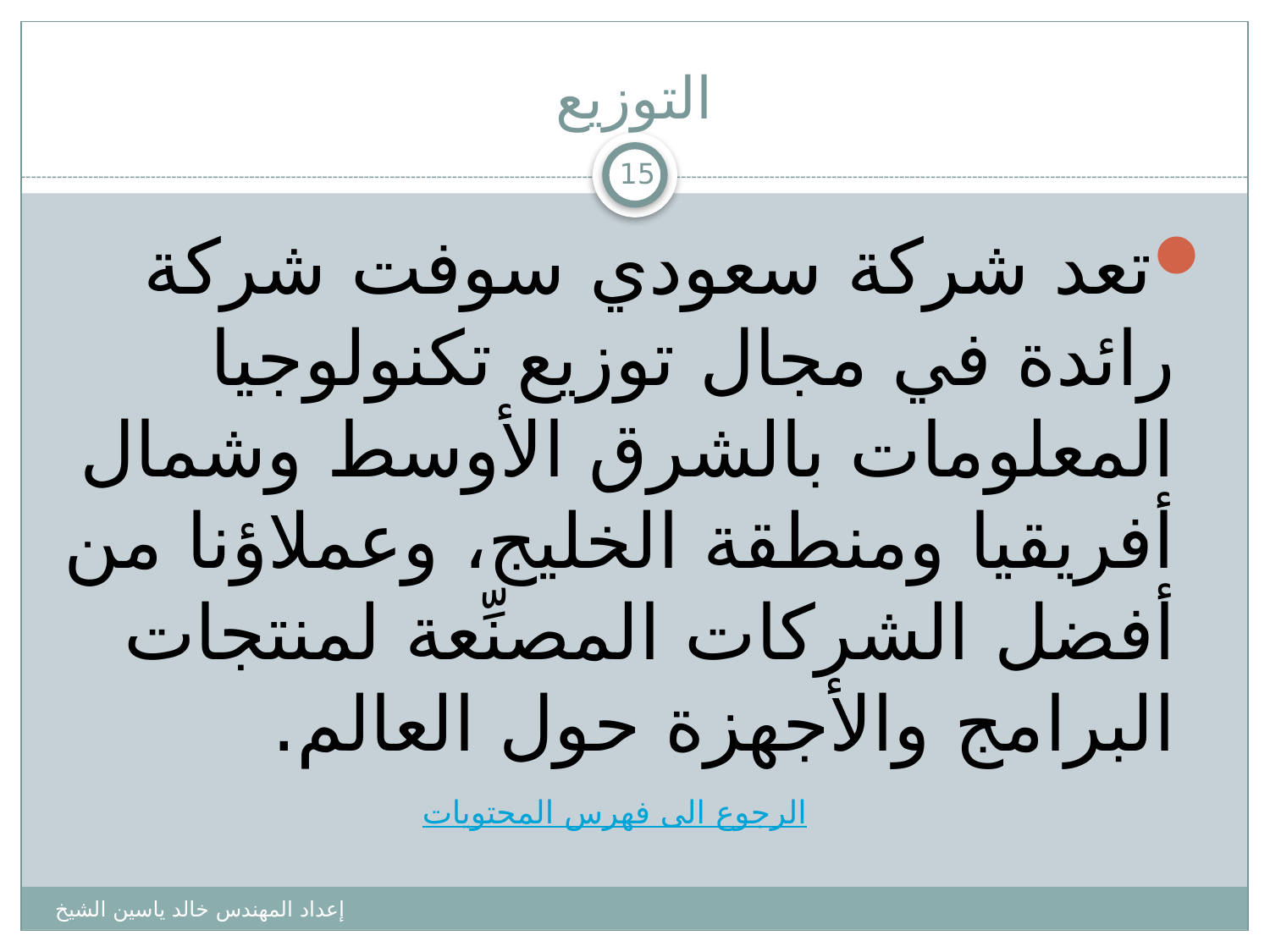

# التوزيع
15
تعد شركة سعودي سوفت شركة رائدة في مجال توزيع تكنولوجيا المعلومات بالشرق الأوسط وشمال أفريقيا ومنطقة الخليج، وعملاؤنا من أفضل الشركات المصنِّعة لمنتجات البرامج والأجهزة حول العالم.
الرجوع الى فهرس المحتويات
إعداد المهندس خالد ياسين الشيخ